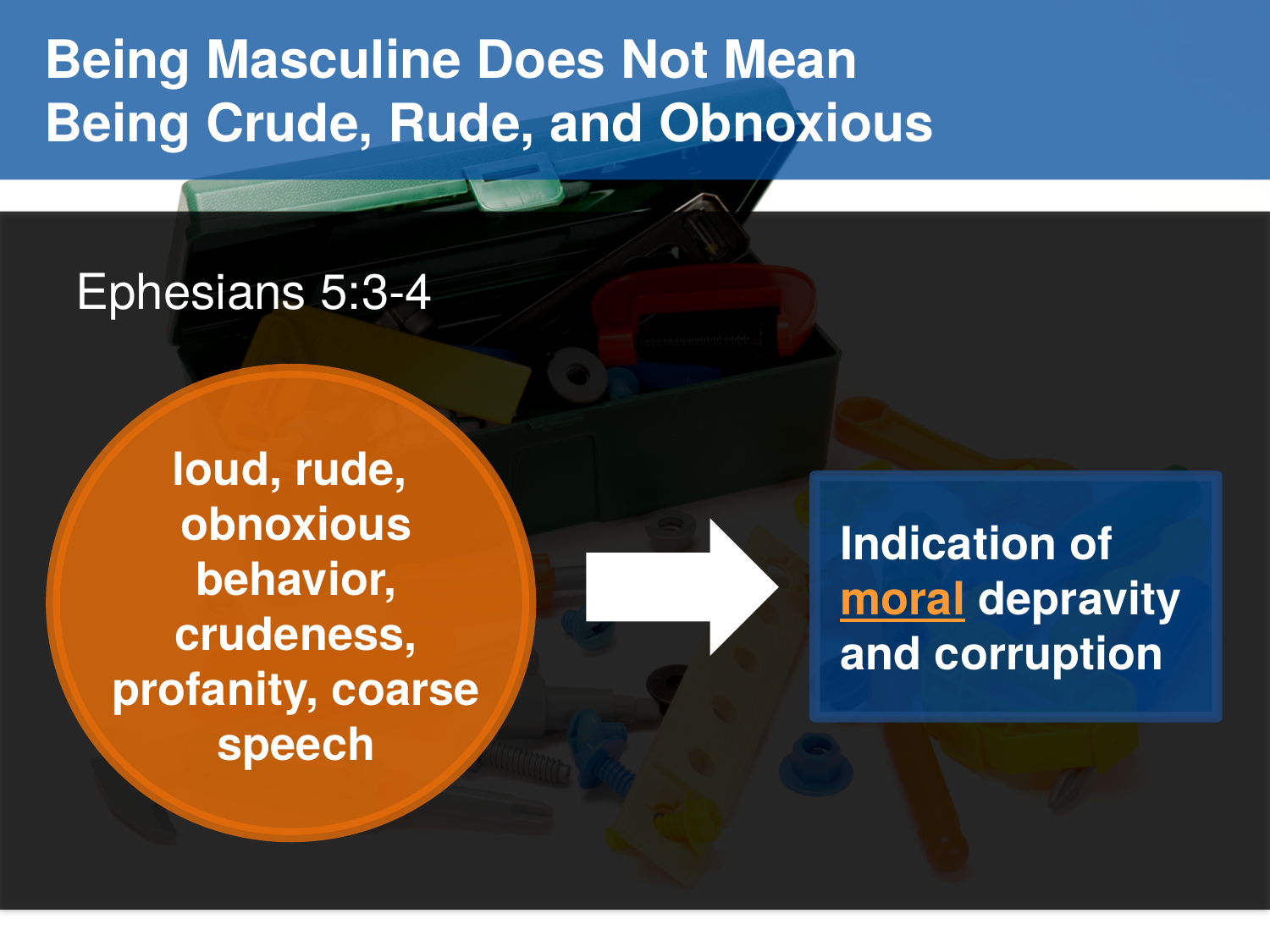

Being Masculine Does Not Mean
Being Crude, Rude, and Obnoxious

Ephesians 5:3-4

loud, rude,
obnoxious behavior, crudeness, profanity, coarse speech
Indication of
moral depravity and corruption